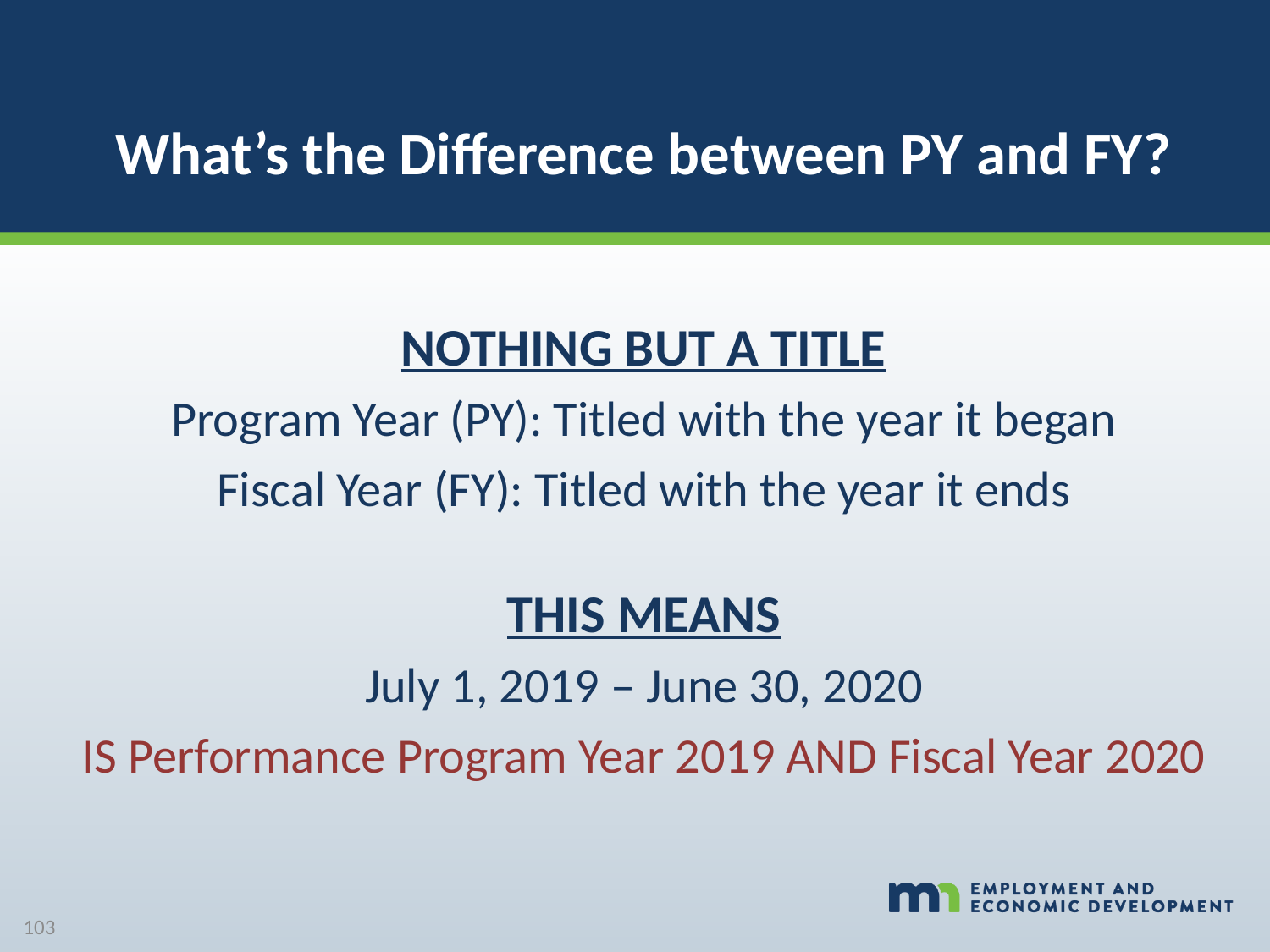

What’s the Difference between PY and FY?
NOTHING BUT A TITLE
Program Year (PY): Titled with the year it began
Fiscal Year (FY): Titled with the year it ends
THIS MEANS
July 1, 2019 – June 30, 2020
IS Performance Program Year 2019 AND Fiscal Year 2020

103